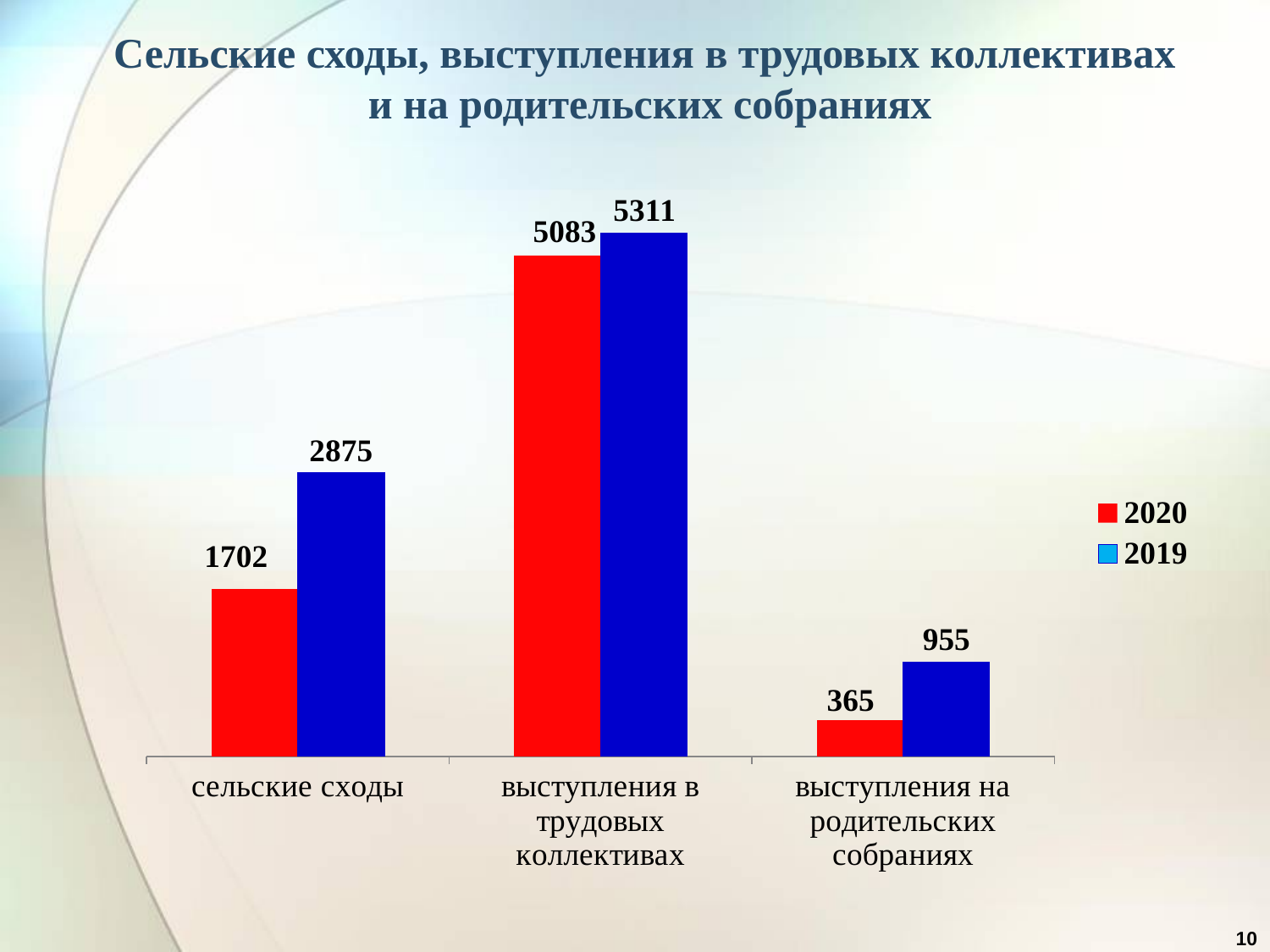

Сельские сходы, выступления в трудовых коллективах
и на родительских собраниях

### Chart

| Category | 2020 | 2019 |
|---|---|---|
| сельские сходы | 1702.0 | 2875.0 |
| выступления в трудовых коллективах | 5083.0 | 5311.0 |
| выступления на родительских собраниях | 365.0 | 955.0 |

[unsupported chart]

10